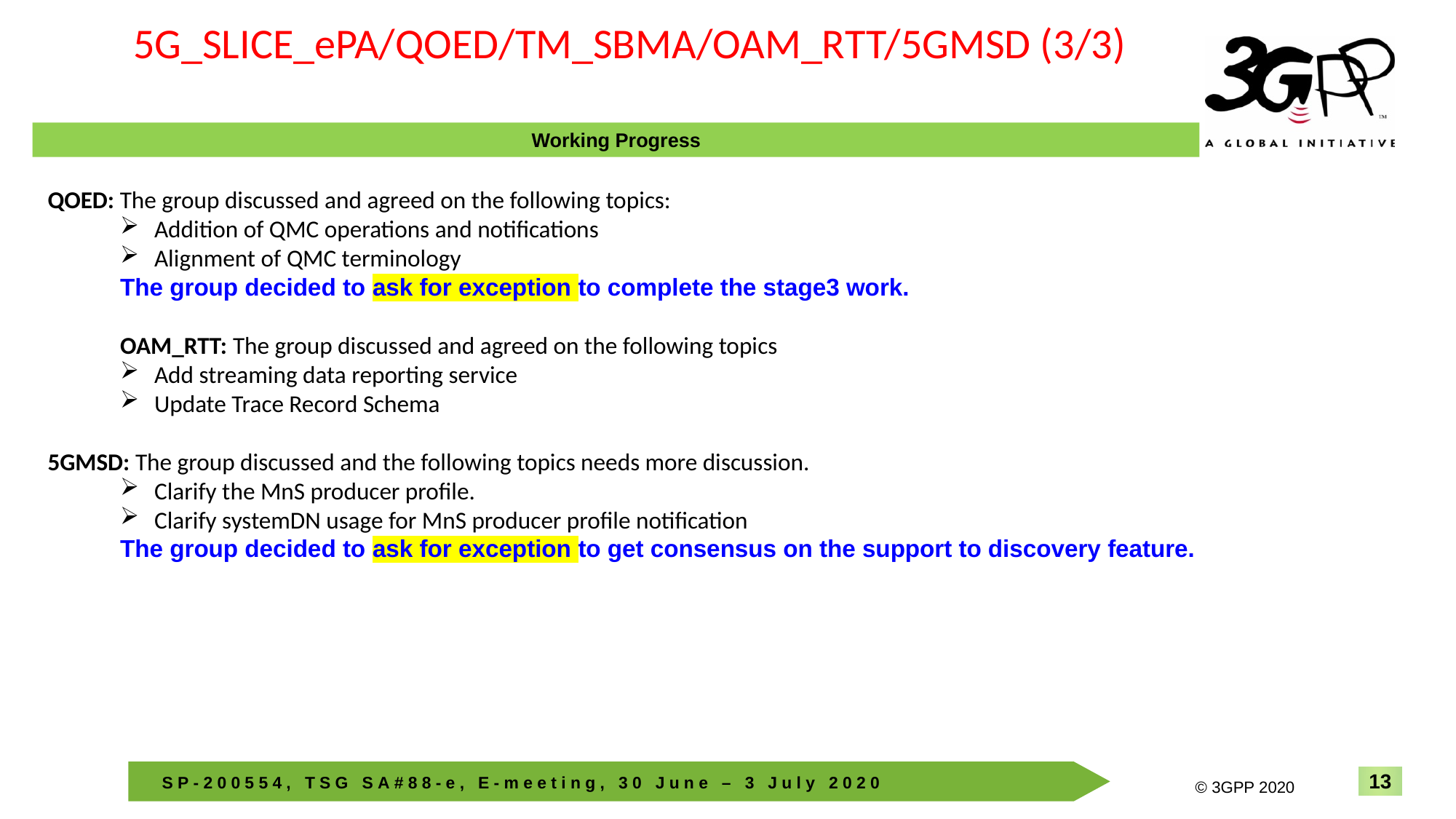

5G_SLICE_ePA/QOED/TM_SBMA/OAM_RTT/5GMSD (3/3)
Working Progress
QOED: The group discussed and agreed on the following topics:
Addition of QMC operations and notifications
Alignment of QMC terminology
The group decided to ask for exception to complete the stage3 work.

OAM_RTT: The group discussed and agreed on the following topics
Add streaming data reporting service
Update Trace Record Schema

5GMSD: The group discussed and the following topics needs more discussion.
Clarify the MnS producer profile.
Clarify systemDN usage for MnS producer profile notification
The group decided to ask for exception to get consensus on the support to discovery feature.